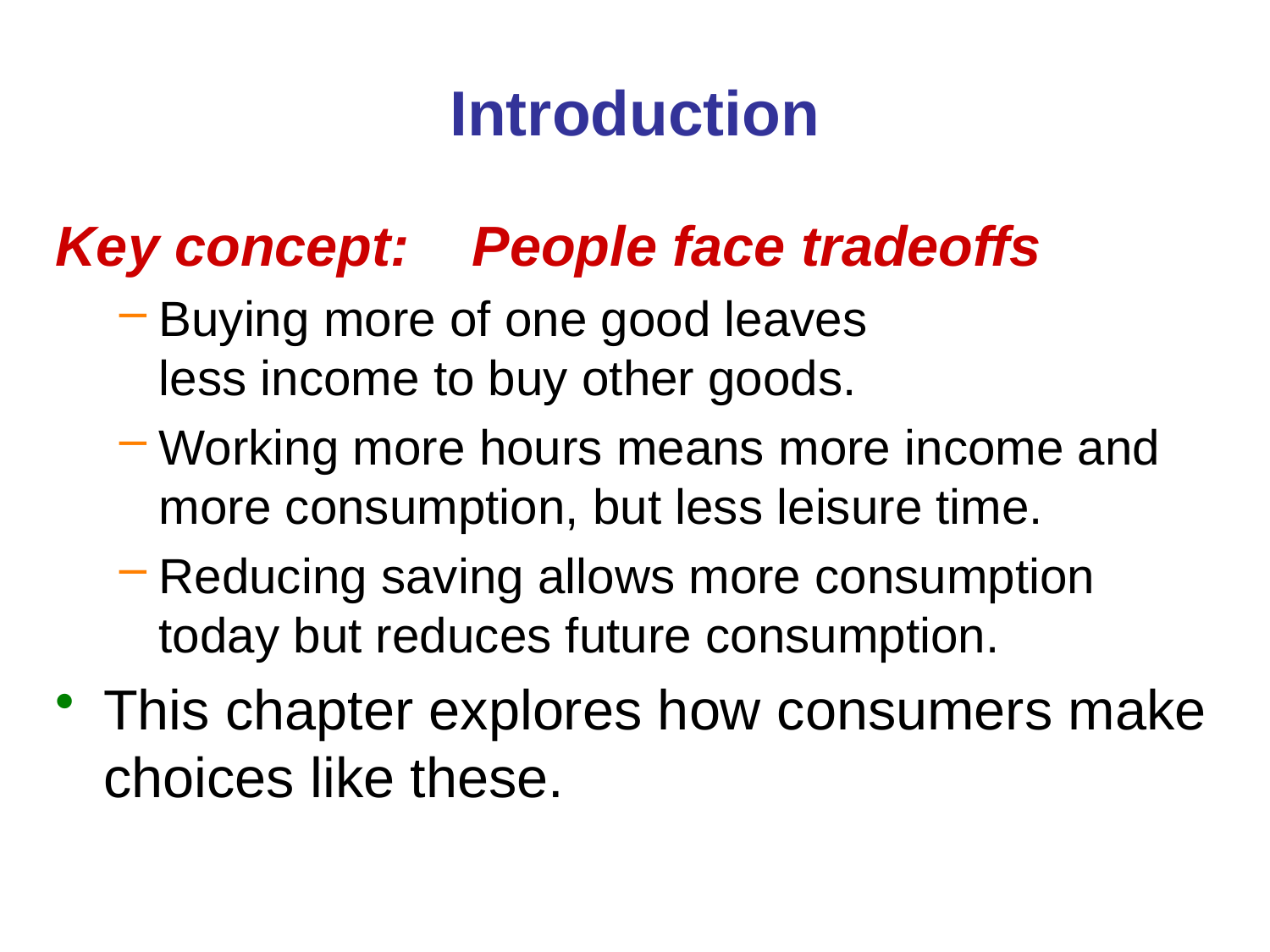

# Introduction
Key concept:    People face tradeoffs
Buying more of one good leaves
less income to buy other goods.
Working more hours means more income and more consumption, but less leisure time.
Reducing saving allows more consumption today but reduces future consumption.
This chapter explores how consumers make choices like these.